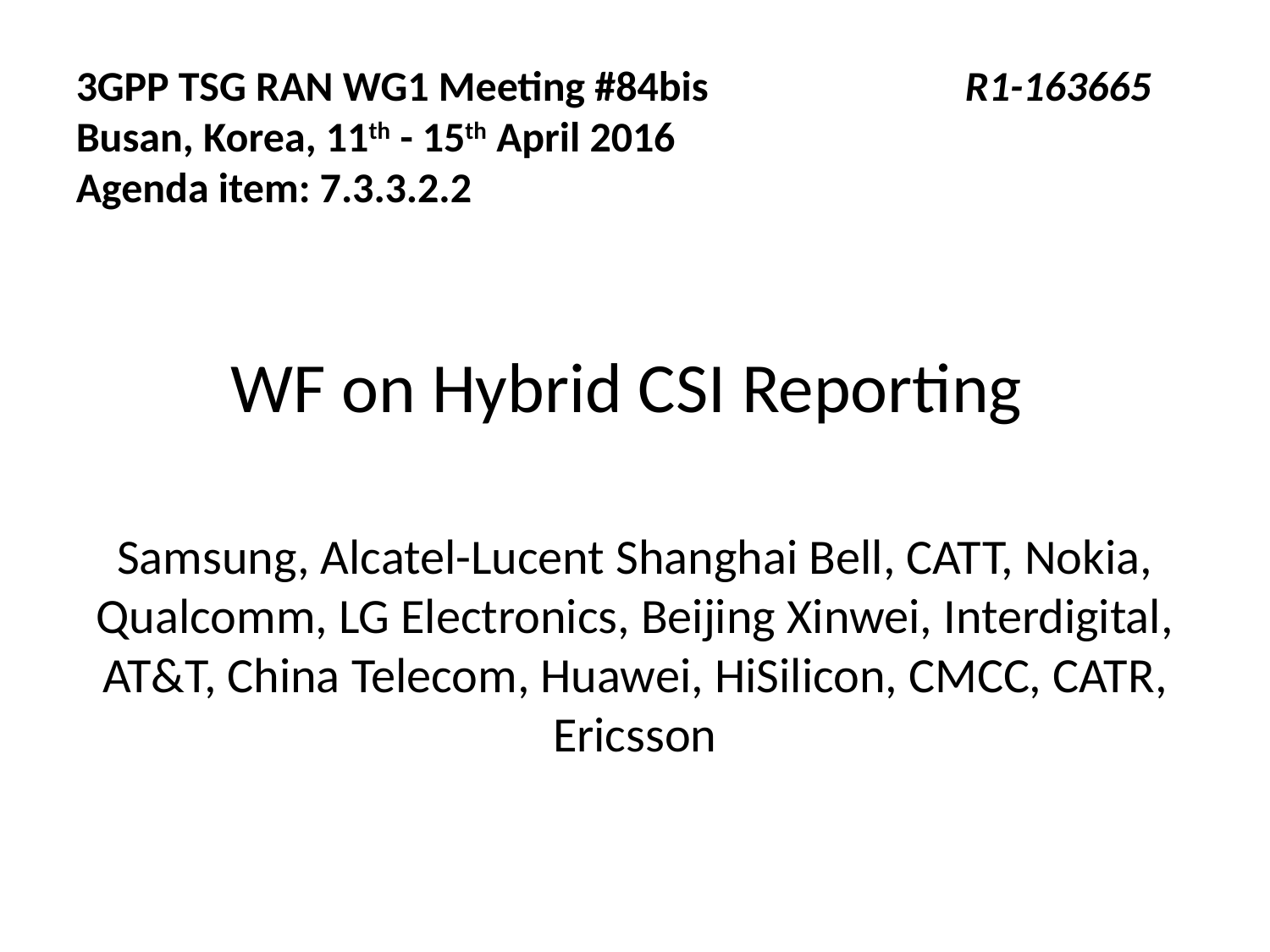

3GPP TSG RAN WG1 Meeting #84bis			R1-163665
Busan, Korea, 11th - 15th April 2016
Agenda item: 7.3.3.2.2
WF on Hybrid CSI Reporting
Samsung, Alcatel-Lucent Shanghai Bell, CATT, Nokia, Qualcomm, LG Electronics, Beijing Xinwei, Interdigital, AT&T, China Telecom, Huawei, HiSilicon, CMCC, CATR, Ericsson